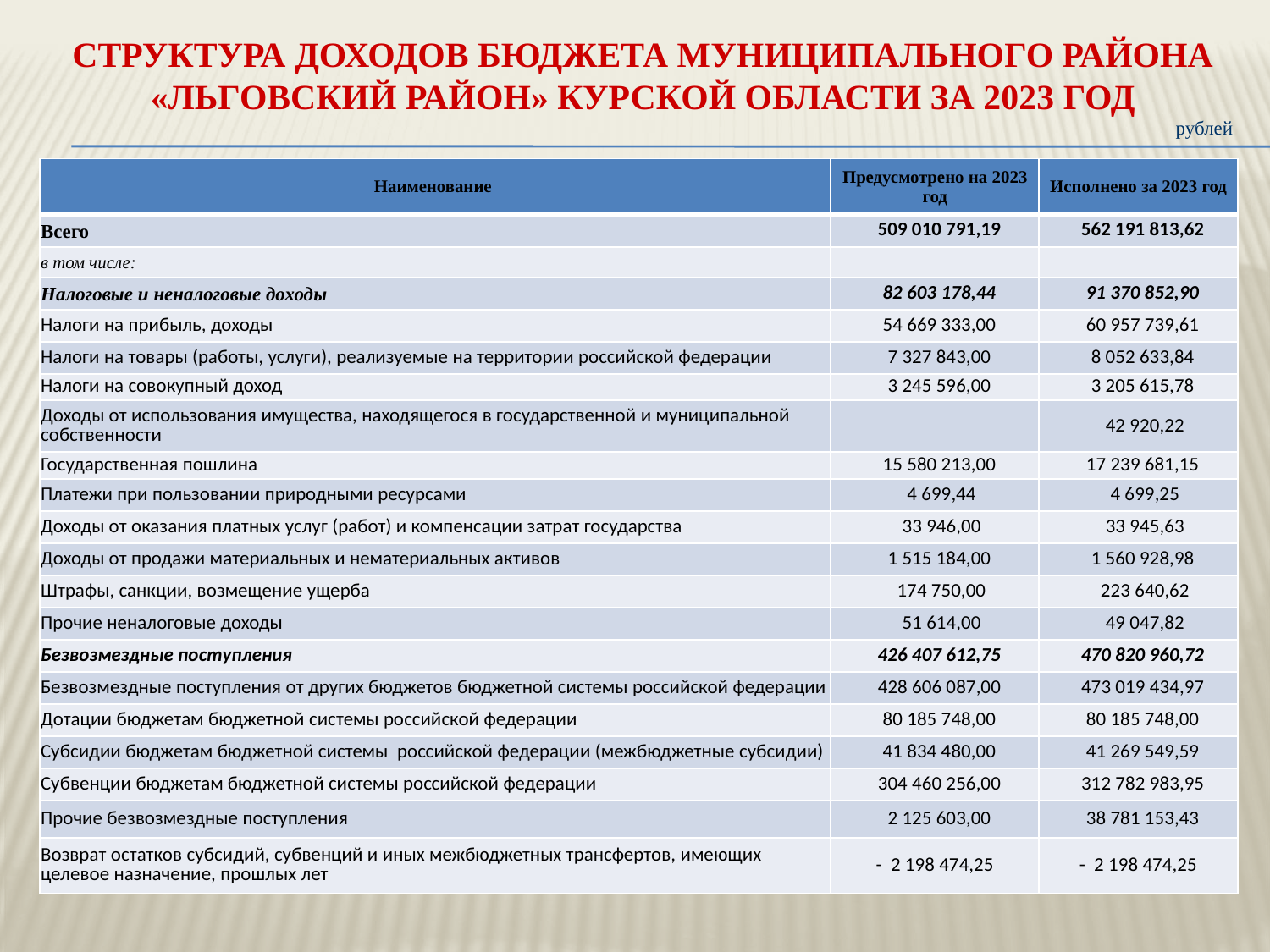

# Структура доходов бюджета МУНИЦИПАЛЬНОГО РАЙОНА «ЛЬГОВСКИЙ РАЙОН» Курской области за 2023 год
рублей
| Наименование | Предусмотрено на 2023 год | Исполнено за 2023 год |
| --- | --- | --- |
| Всего | 509 010 791,19 | 562 191 813,62 |
| в том числе: |  |  |
| Налоговые и неналоговые доходы | 82 603 178,44 | 91 370 852,90 |
| Налоги на прибыль, доходы | 54 669 333,00 | 60 957 739,61 |
| Налоги на товары (работы, услуги), реализуемые на территории российской федерации | 7 327 843,00 | 8 052 633,84 |
| Налоги на совокупный доход | 3 245 596,00 | 3 205 615,78 |
| Доходы от использования имущества, находящегося в государственной и муниципальной собственности |  | 42 920,22 |
| Государственная пошлина | 15 580 213,00 | 17 239 681,15 |
| Платежи при пользовании природными ресурсами | 4 699,44 | 4 699,25 |
| Доходы от оказания платных услуг (работ) и компенсации затрат государства | 33 946,00 | 33 945,63 |
| Доходы от продажи материальных и нематериальных активов | 1 515 184,00 | 1 560 928,98 |
| Штрафы, санкции, возмещение ущерба | 174 750,00 | 223 640,62 |
| Прочие неналоговые доходы | 51 614,00 | 49 047,82 |
| Безвозмездные поступления | 426 407 612,75 | 470 820 960,72 |
| Безвозмездные поступления от других бюджетов бюджетной системы российской федерации | 428 606 087,00 | 473 019 434,97 |
| Дотации бюджетам бюджетной системы российской федерации | 80 185 748,00 | 80 185 748,00 |
| Субсидии бюджетам бюджетной системы российской федерации (межбюджетные субсидии) | 41 834 480,00 | 41 269 549,59 |
| Субвенции бюджетам бюджетной системы российской федерации | 304 460 256,00 | 312 782 983,95 |
| Прочие безвозмездные поступления | 2 125 603,00 | 38 781 153,43 |
| Возврат остатков субсидий, субвенций и иных межбюджетных трансфертов, имеющих целевое назначение, прошлых лет | -  2 198 474,25 | -  2 198 474,25 |